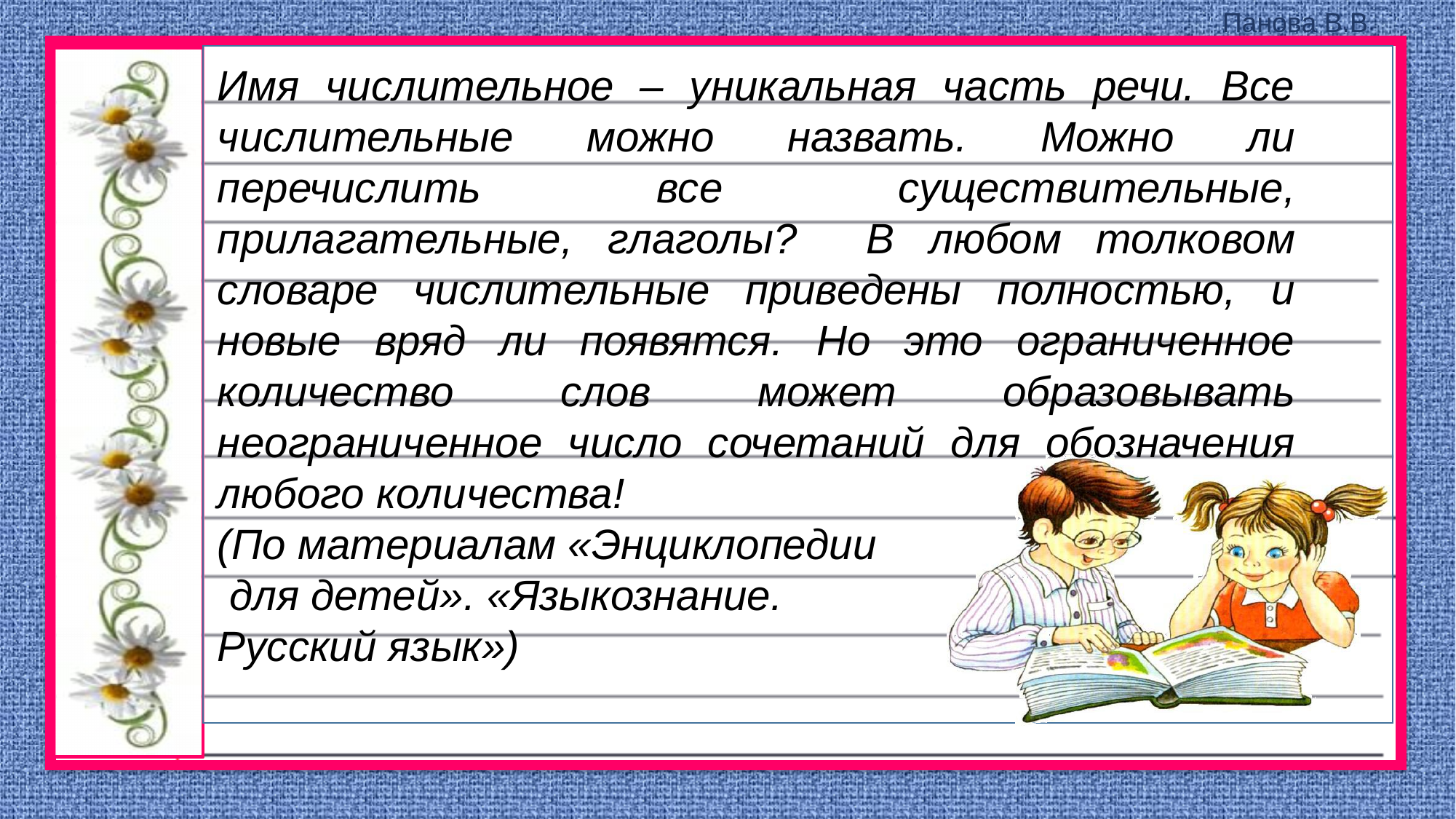

Имя числительное – уникальная часть речи. Все числительные можно назвать. Можно ли перечислить все существительные, прилагательные, глаголы?  В любом толковом словаре числительные приведены полностью, и новые вряд ли появятся. Но это ограниченное количество слов может образовывать неограниченное число сочетаний для обозначения любого количества!
(По материалам «Энциклопедии
 для детей». «Языкознание.
Русский язык»)